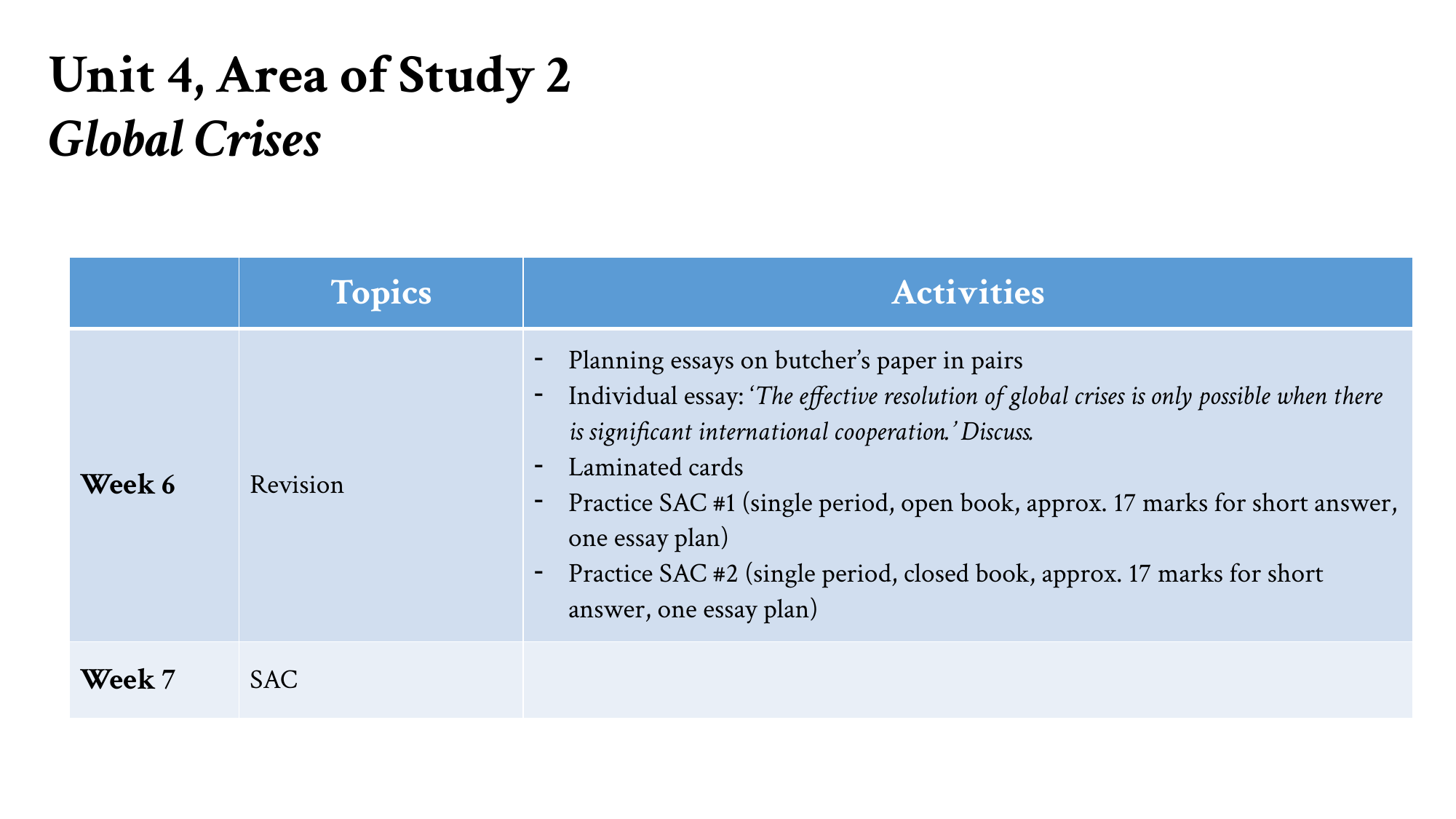

# Unit 4, Area of Study 2 Global Crises
|  | Topics | Activities |
| --- | --- | --- |
| Week 6 | Revision | Planning essays on butcher’s paper in pairs Individual essay: ‘The effective resolution of global crises is only possible when there is significant international cooperation.’ Discuss. Laminated cards Practice SAC #1 (single period, open book, approx. 17 marks for short answer, one essay plan) Practice SAC #2 (single period, closed book, approx. 17 marks for short answer, one essay plan) |
| Week 7 | SAC |  |